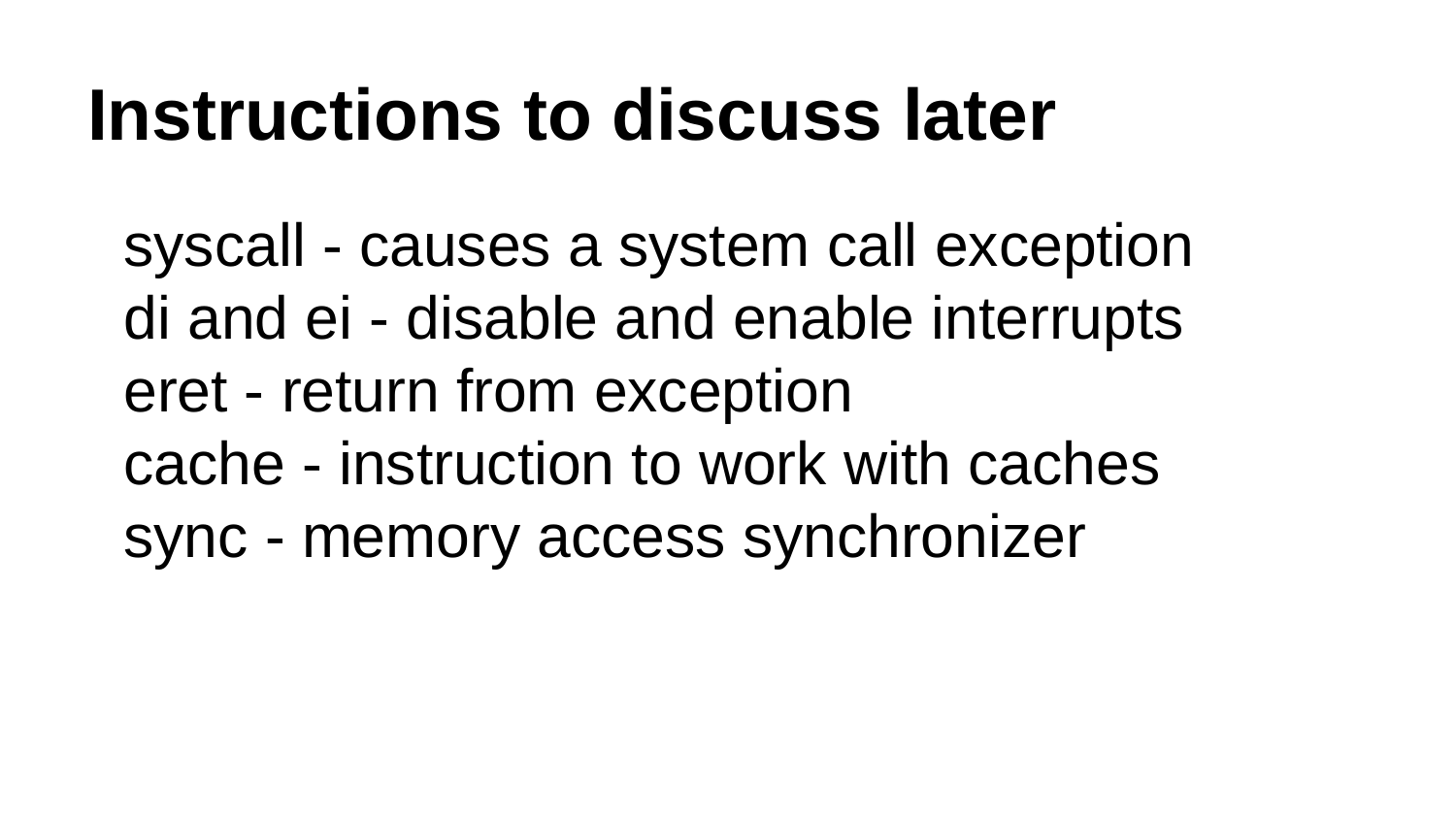

# Instructions to discuss later
syscall - causes a system call exception
di and ei - disable and enable interrupts
eret - return from exception
cache - instruction to work with caches
sync - memory access synchronizer